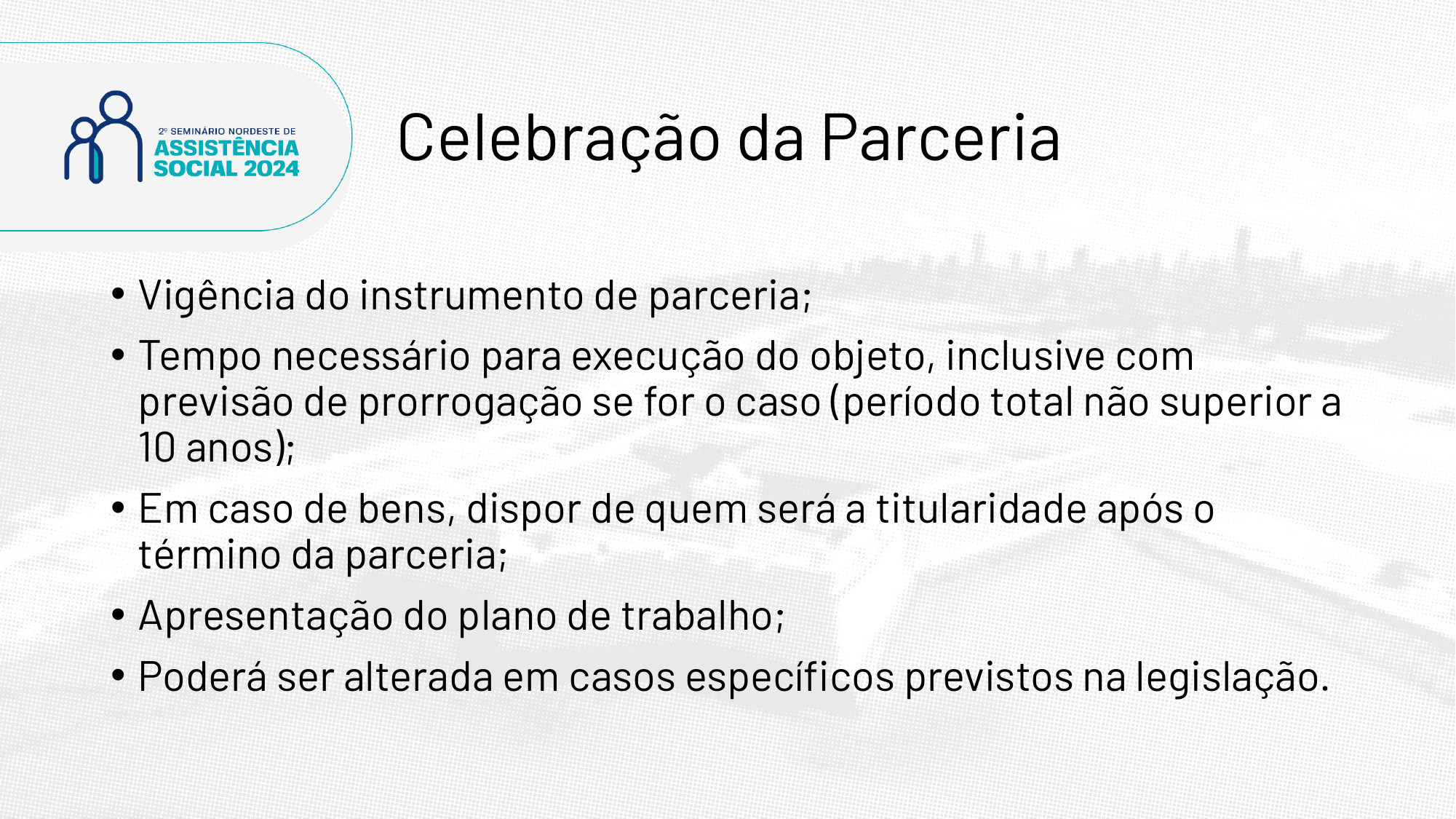

# Celebração da Parceria
Vigência do instrumento de parceria;
Tempo necessário para execução do objeto, inclusive com previsão de prorrogação se for o caso (período total não superior a 10 anos);
Em caso de bens, dispor de quem será a titularidade após o término da parceria;
Apresentação do plano de trabalho;
Poderá ser alterada em casos específicos previstos na legislação.